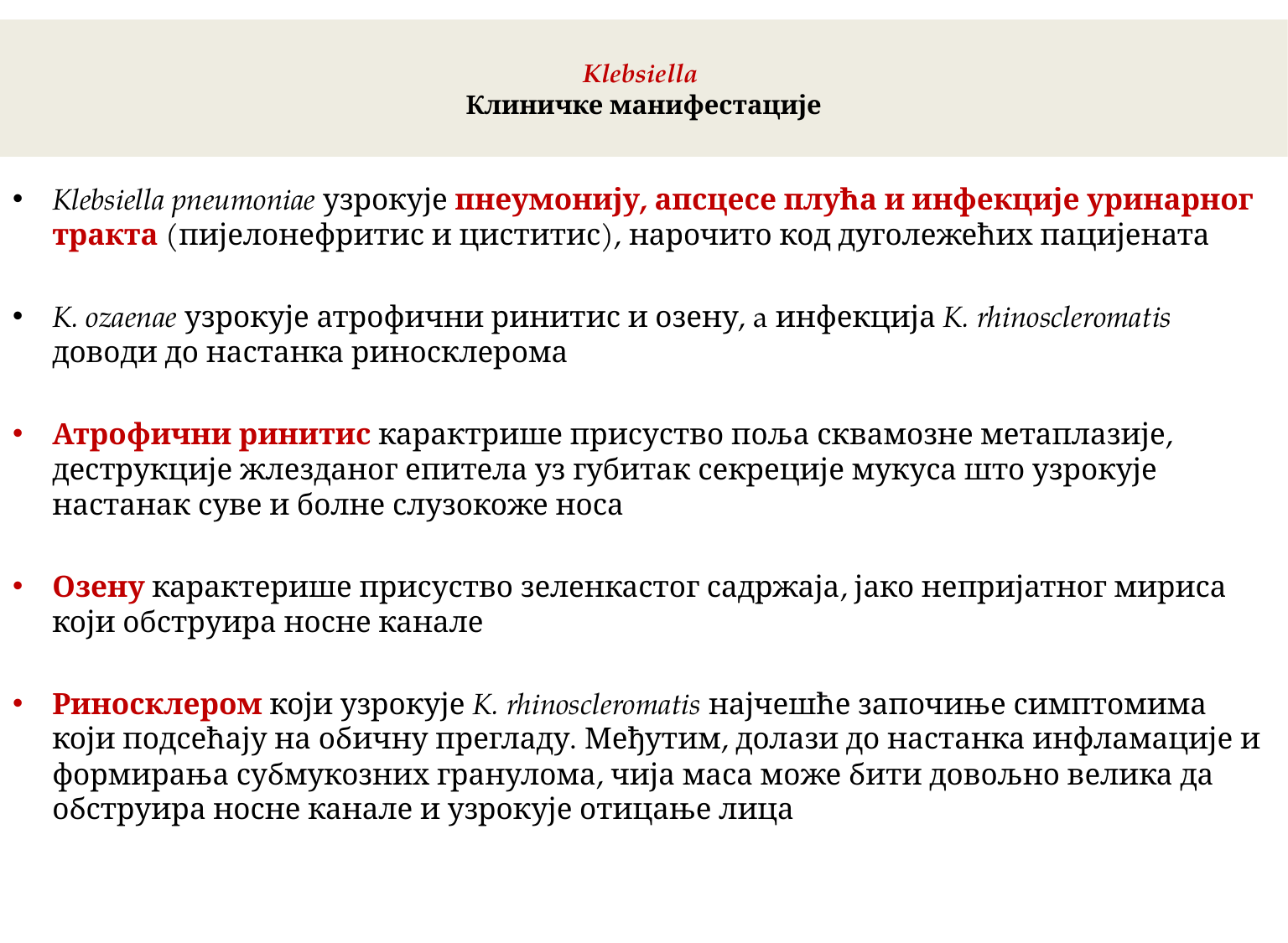

# Klebsiella Клиничке манифестације
Klebsiella pneumoniae узрокује пнеумонију, апсцесе плућа и инфекције уринарног тракта (пијелонефритис и циститис), нарочито код дуголежећих пацијената

K. ozaenae узрокује атрофични ринитис и озену, a инфекција K. rhinoscleromatis доводи до настанка риносклерома

Атрофични ринитис карактрише присуство поља сквамозне метаплазије, деструкције жлезданог епитела уз губитак секреције мукуса што узрокује настанак суве и болне слузокоже носа

Озену карактерише присуство зеленкастог садржаја, јако непријатног мириса који обструира носне канале

Риносклером који узрокује K. rhinoscleromatis најчешће започиње симптомима који подсећају на обичну прегладу. Међутим, долази до настанка инфламације и формирања субмукозних гранулома, чија маса може бити довољно велика да обструира носне канале и узрокује отицање лица